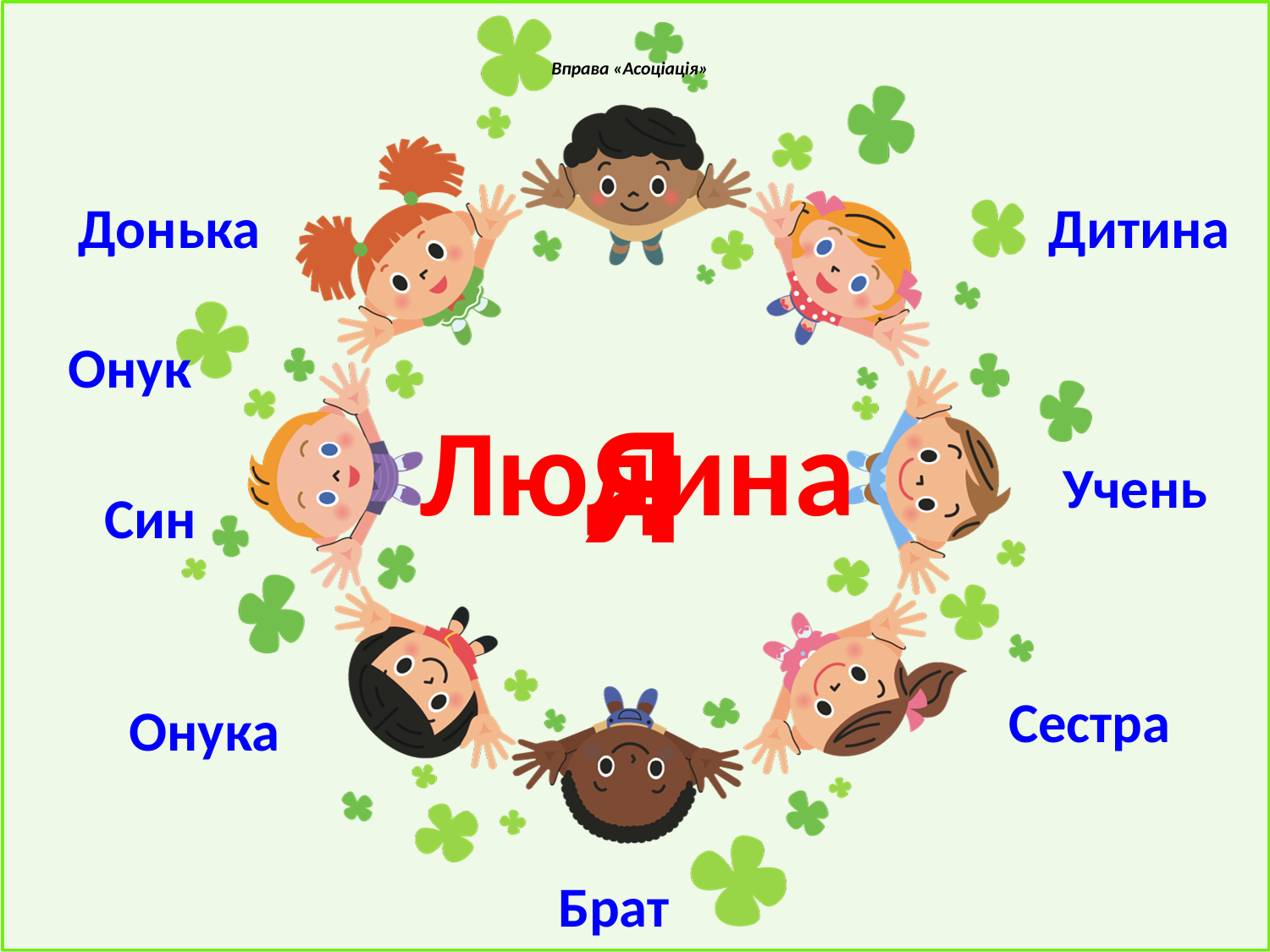

# Вправа «Асоціація»

Донька
Дитина
Онук

Я
Людина
Учень
Син

Сестра

Онука

Брат